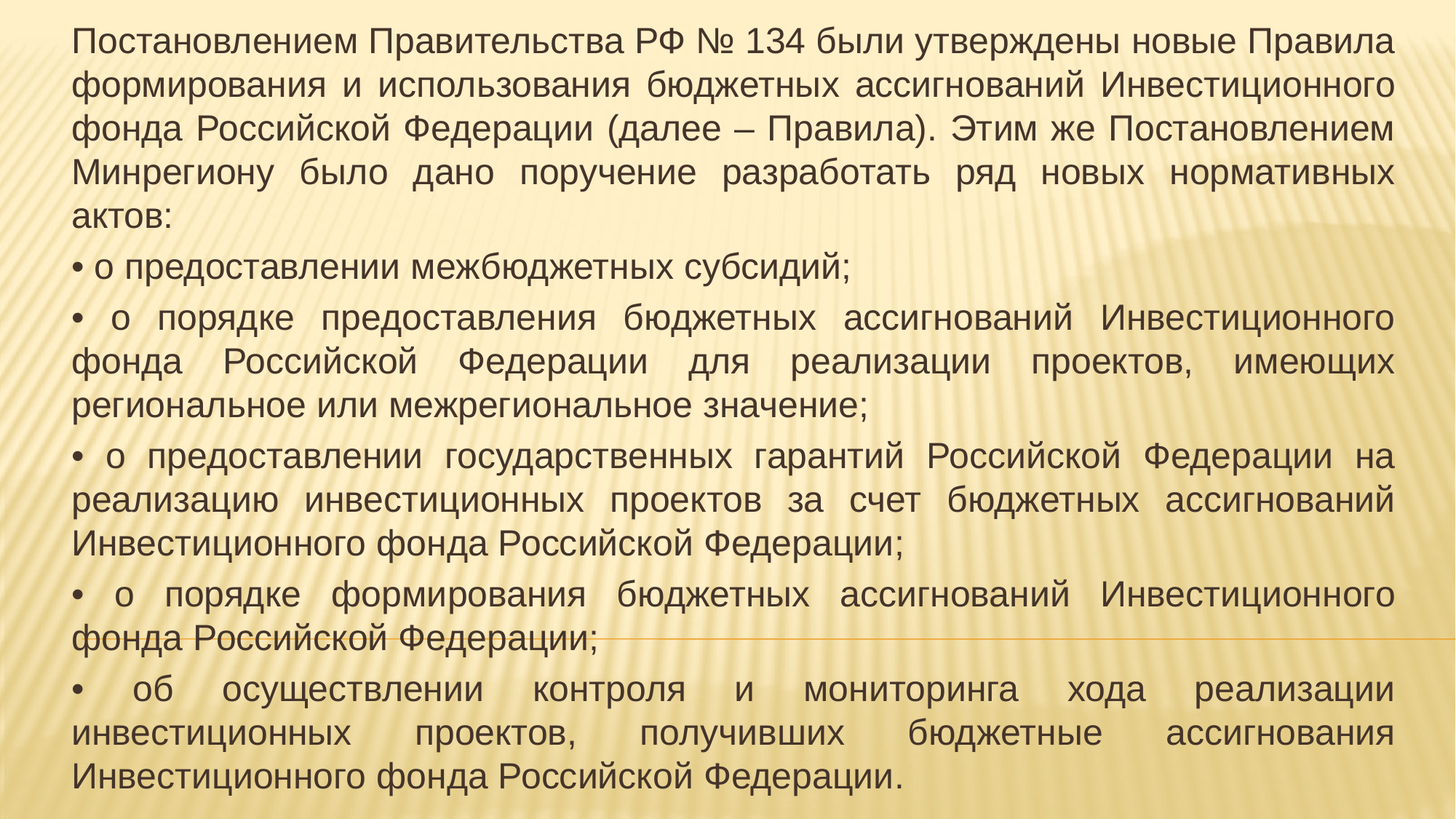

Постановлением Правительства РФ № 134 были утверждены новые Правила формирования и использования бюджетных ассигнований Инвестиционного фонда Российской Федерации (далее – Правила). Этим же Постановлением Минрегиону было дано поручение разработать ряд новых нормативных актов:
• о предоставлении межбюджетных субсидий;
• о порядке предоставления бюджетных ассигнований Инвестиционного фонда Российской Федерации для реализации проектов, имеющих региональное или межрегиональное значение;
• о предоставлении государственных гарантий Российской Федерации на реализацию инвестиционных проектов за счет бюджетных ассигнований Инвестиционного фонда Российской Федерации;
• о порядке формирования бюджетных ассигнований Инвестиционного фонда Российской Федерации;
• об осуществлении контроля и мониторинга хода реализации инвестиционных проектов, получивших бюджетные ассигнования Инвестиционного фонда Российской Федерации.